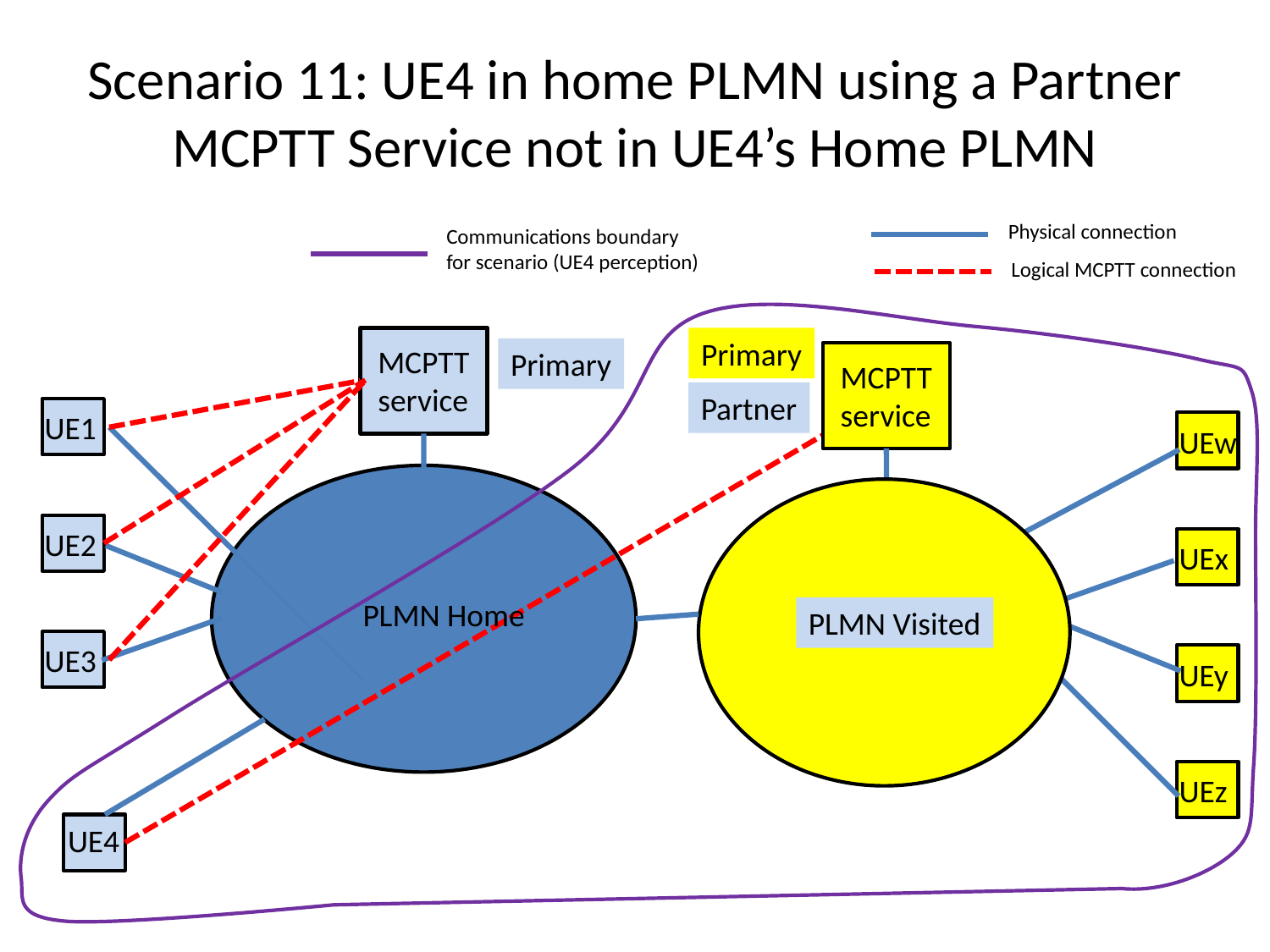

# Scenario 11: UE4 in home PLMN using a Partner MCPTT Service not in UE4’s Home PLMN
Physical connection
Communications boundary for scenario (UE4 perception)
Logical MCPTT connection

Primary
MCPTT
service
Primary

MCPTT
service
Partner

UE1

UEw

UE2

UEx
PLMN Home
PLMN Visited

UE3

UEy

UEz
UE4